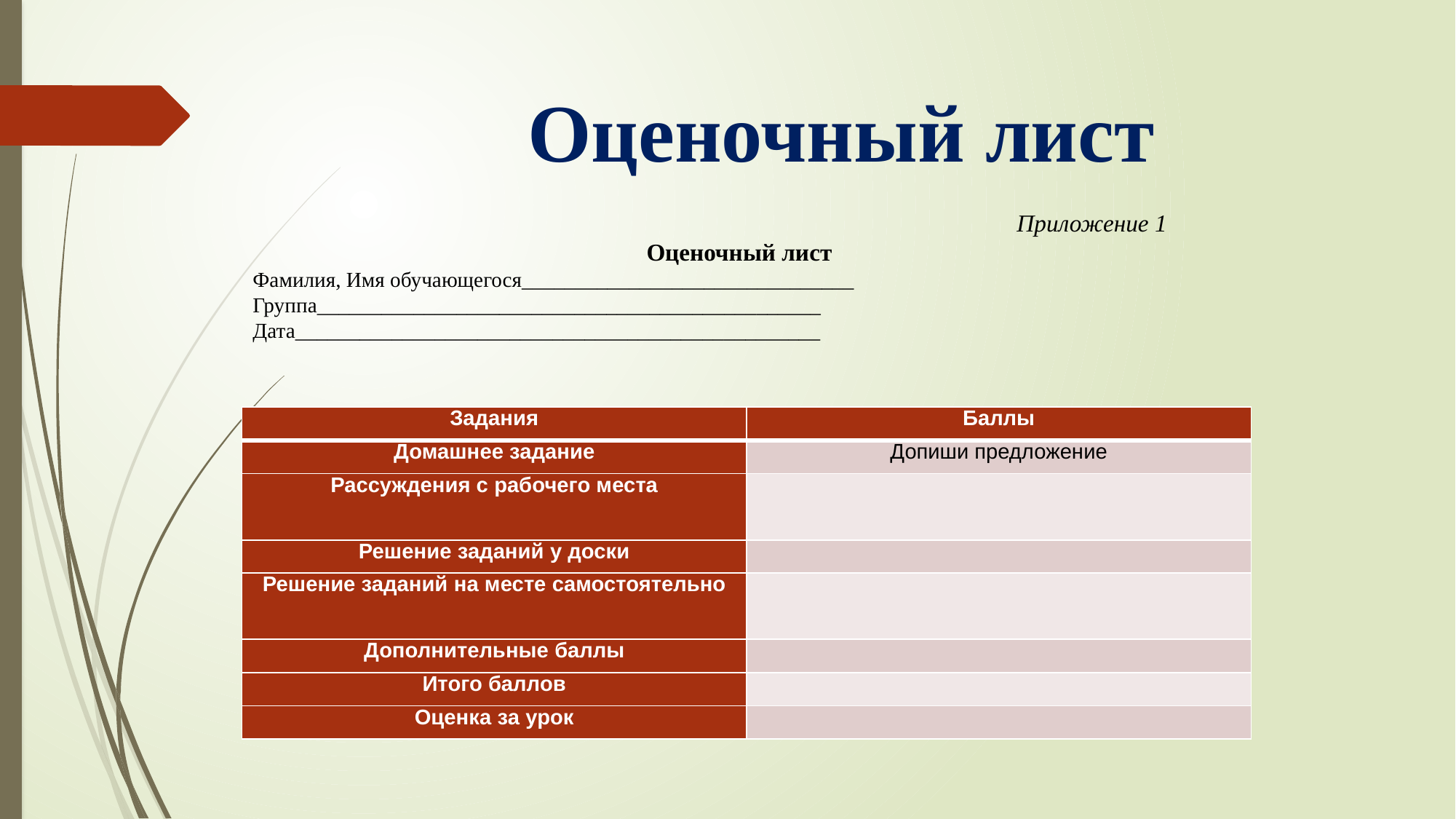

# Оценочный лист

							Приложение 1
Оценочный лист
Фамилия, Имя обучающегося_______________________________
Группа_______________________________________________
Дата_________________________________________________

| Задания | Баллы |
| --- | --- |
| Домашнее задание | Допиши предложение |
| Рассуждения с рабочего места |  |
| Решение заданий у доски |  |
| Решение заданий на месте самостоятельно |  |
| Дополнительные баллы |  |
| Итого баллов |  |
| Оценка за урок |  |